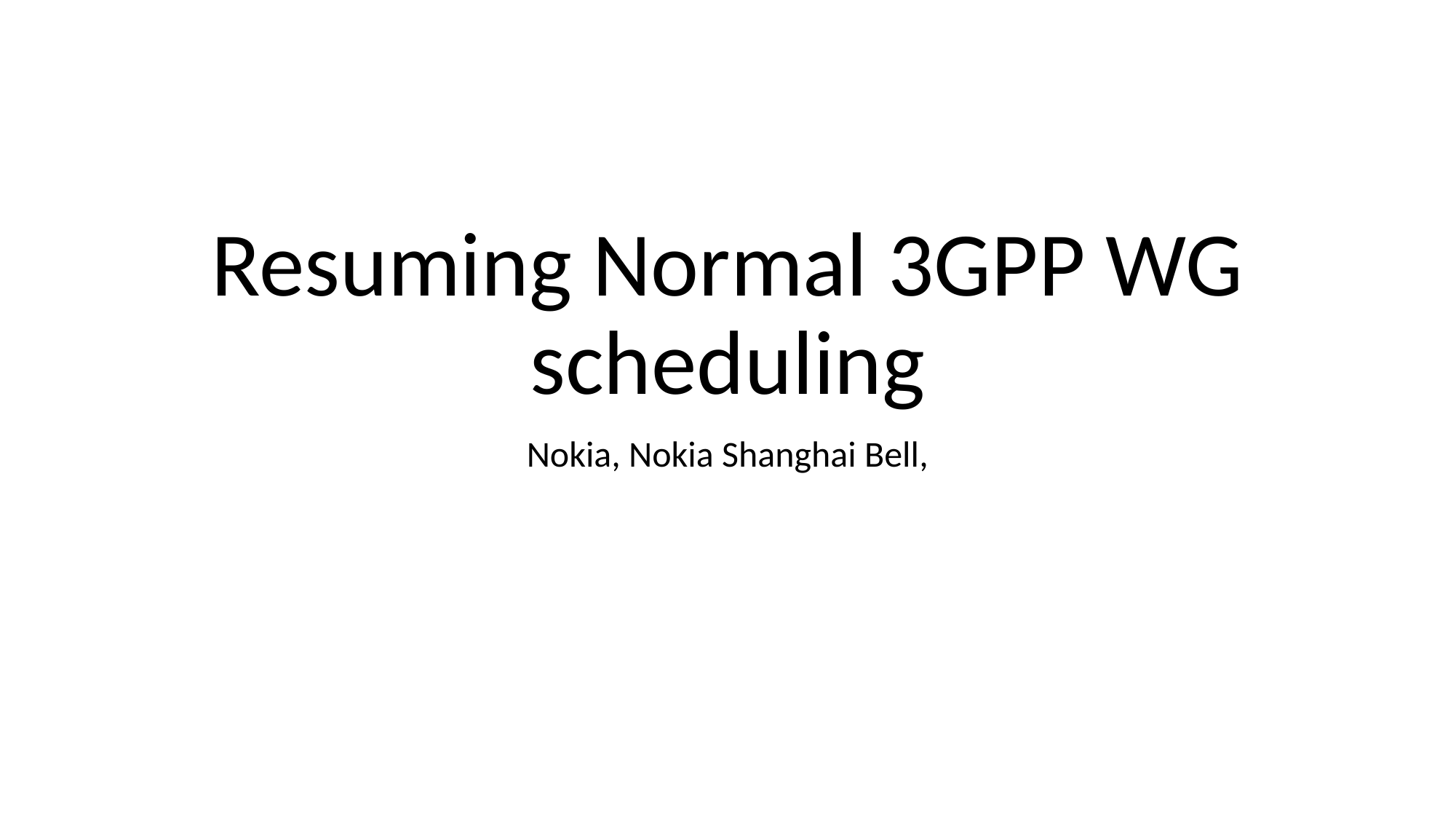

# Resuming Normal 3GPP WG scheduling
Nokia, Nokia Shanghai Bell,